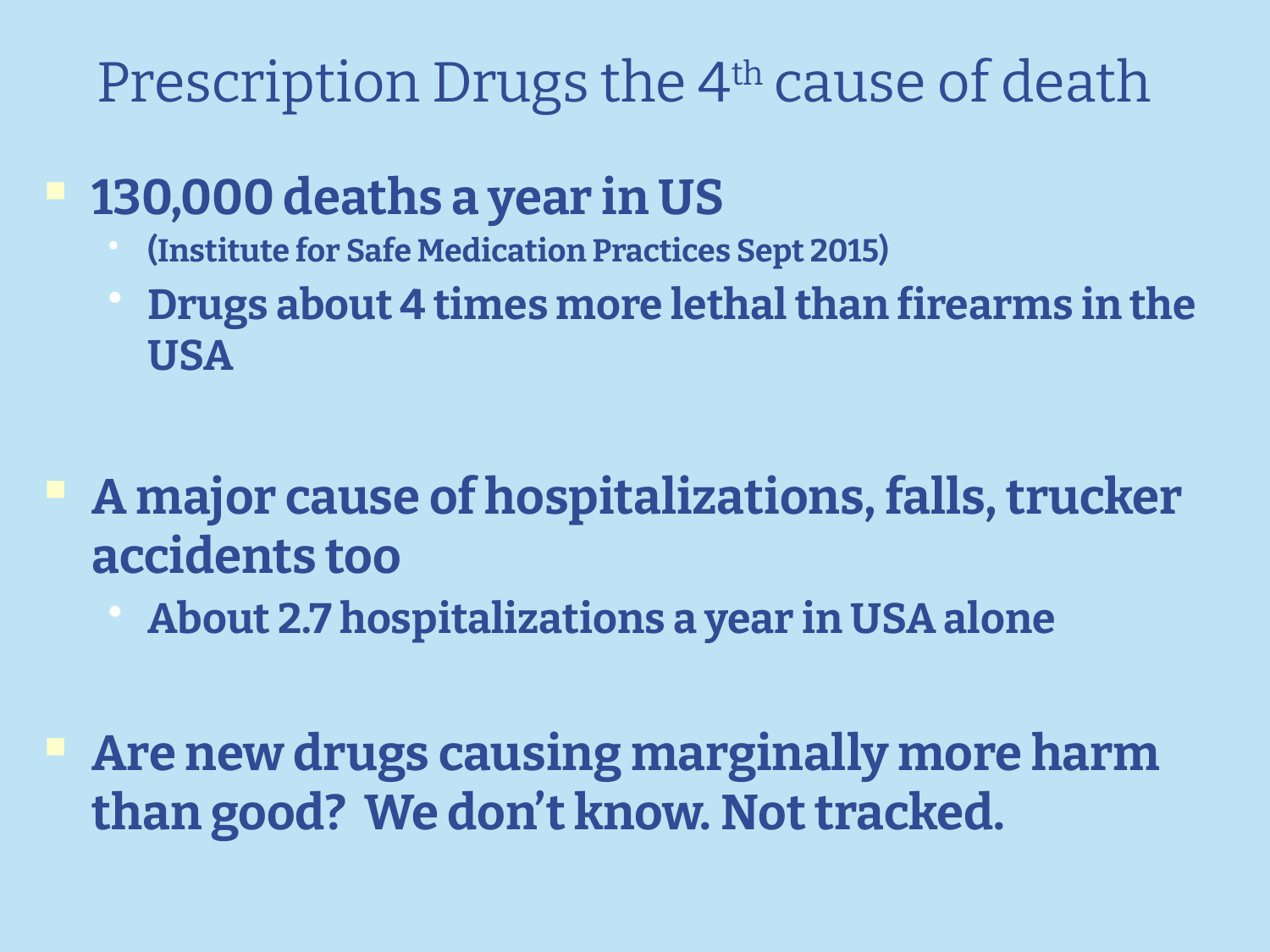

# Prescription Drugs the 4th cause of death
130,000 deaths a year in US
(Institute for Safe Medication Practices Sept 2015)
Drugs about 4 times more lethal than firearms in the USA

A major cause of hospitalizations, falls, trucker accidents too
About 2.7 hospitalizations a year in USA alone

Are new drugs causing marginally more harm than good?  We don’t know. Not tracked.